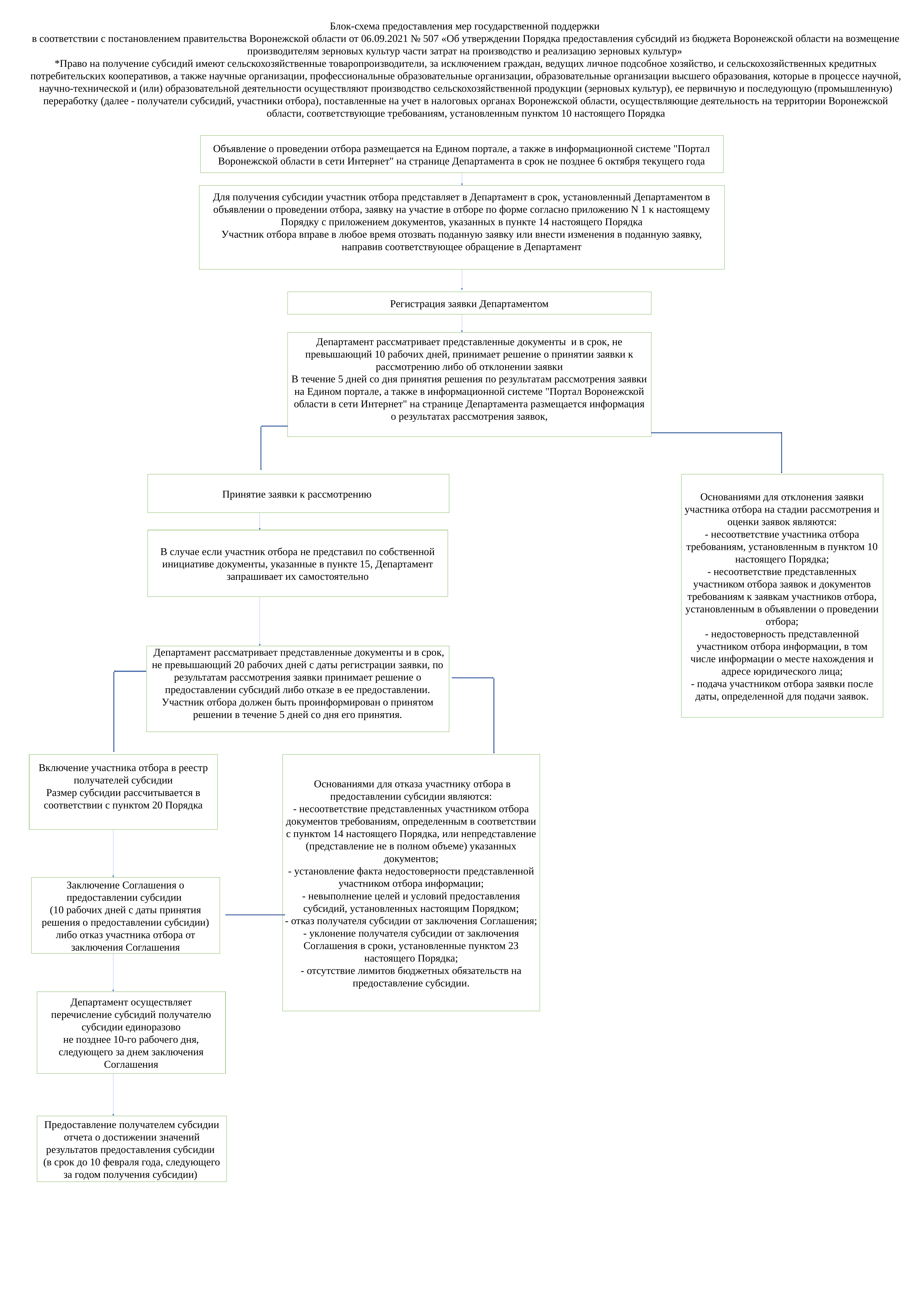

Блок-схема предоставления мер государственной поддержки
в соответствии с постановлением правительства Воронежской области от 06.09.2021 № 507 «Об утверждении Порядка предоставления субсидий из бюджета Воронежской области на возмещение производителям зерновых культур части затрат на производство и реализацию зерновых культур»
*Право на получение субсидий имеют сельскохозяйственные товаропроизводители, за исключением граждан, ведущих личное подсобное хозяйство, и сельскохозяйственных кредитных потребительских кооперативов, а также научные организации, профессиональные образовательные организации, образовательные организации высшего образования, которые в процессе научной, научно-технической и (или) образовательной деятельности осуществляют производство сельскохозяйственной продукции (зерновых культур), ее первичную и последующую (промышленную) переработку (далее - получатели субсидий, участники отбора), поставленные на учет в налоговых органах Воронежской области, осуществляющие деятельность на территории Воронежской области, соответствующие требованиям, установленным пунктом 10 настоящего Порядка

Объявление о проведении отбора размещается на Едином портале, а также в информационной системе "Портал Воронежской области в сети Интернет" на странице Департамента в срок не позднее 6 октября текущего года
Для получения субсидии участник отбора представляет в Департамент в срок, установленный Департаментом в объявлении о проведении отбора, заявку на участие в отборе по форме согласно приложению N 1 к настоящему Порядку с приложением документов, указанных в пункте 14 настоящего Порядка
Участник отбора вправе в любое время отозвать поданную заявку или внести изменения в поданную заявку, направив соответствующее обращение в Департамент

Регистрация заявки Департаментом
Департамент рассматривает представленные документы  и в срок, не превышающий 10 рабочих дней, принимает решение о принятии заявки к рассмотрению либо об отклонении заявки
В течение 5 дней со дня принятия решения по результатам рассмотрения заявки на Едином портале, а также в информационной системе "Портал Воронежской области в сети Интернет" на странице Департамента размещается информация о результатах рассмотрения заявок,

Принятие заявки к рассмотрению
Основаниями для отклонения заявки участника отбора на стадии рассмотрения и оценки заявок являются:
- несоответствие участника отбора требованиям, установленным в пунктом 10 настоящего Порядка;
- несоответствие представленных участником отбора заявок и документов требованиям к заявкам участников отбора, установленным в объявлении о проведении отбора;
- недостоверность представленной участником отбора информации, в том числе информации о месте нахождения и адресе юридического лица;
- подача участником отбора заявки после даты, определенной для подачи заявок.
В случае если участник отбора не представил по собственной инициативе документы, указанные в пункте 15, Департамент запрашивает их самостоятельно
 Департамент рассматривает представленные документы и в срок, не превышающий 20 рабочих дней с даты регистрации заявки, по результатам рассмотрения заявки принимает решение о предоставлении субсидий либо отказе в ее предоставлении.
Участник отбора должен быть проинформирован о принятом решении в течение 5 дней со дня его принятия.

Включение участника отбора в реестр получателей субсидии
Размер субсидии рассчитывается в соответствии с пунктом 20 Порядка

 Основаниями для отказа участнику отбора в предоставлении субсидии являются:
- несоответствие представленных участником отбора документов требованиям, определенным в соответствии с пунктом 14 настоящего Порядка, или непредставление (представление не в полном объеме) указанных документов;
- установление факта недостоверности представленной участником отбора информации;
- невыполнение целей и условий предоставления субсидий, установленных настоящим Порядком;
- отказ получателя субсидии от заключения Соглашения;
- уклонение получателя субсидии от заключения Соглашения в сроки, установленные пунктом 23 настоящего Порядка;
- отсутствие лимитов бюджетных обязательств на предоставление субсидии.

Заключение Соглашения о предоставлении субсидии
(10 рабочих дней с даты принятия решения о предоставлении субсидии) либо отказ участника отбора от заключения Соглашения

Департамент осуществляет перечисление субсидий получателю субсидии единоразово
не позднее 10-го рабочего дня, следующего за днем заключения Соглашения
Предоставление получателем субсидии отчета о достижении значений результатов предоставления субсидии
(в срок до 10 февраля года, следующего за годом получения субсидии)